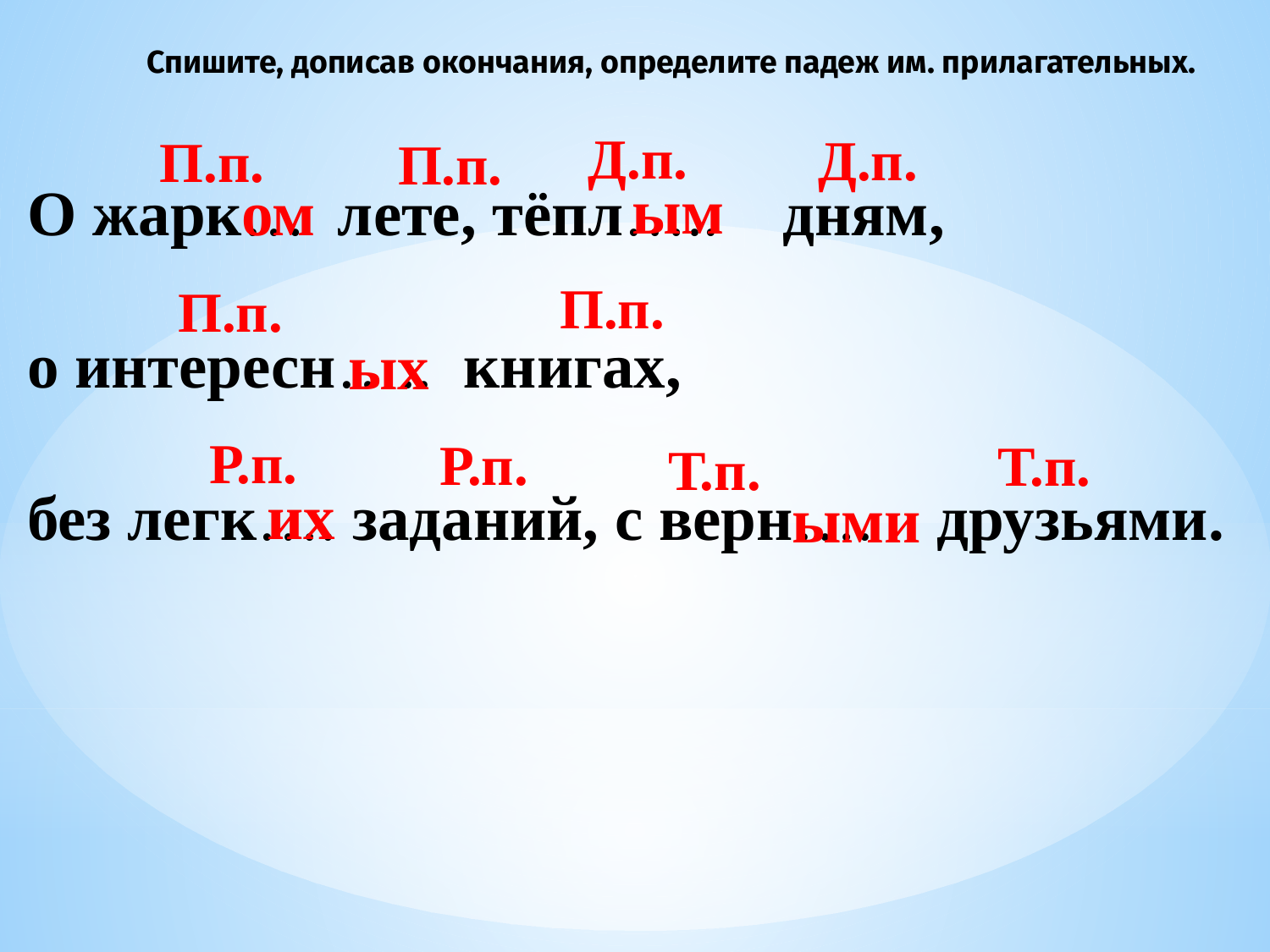

Спишите, дописав окончания, определите падеж им. прилагательных.
Д.п.
Д.п.
П.п.
П.п.
ым
О жарк…  лете, тёпл…..    дням,

о интересн…..  книгах,

без легк…. заданий, с верн….    друзьями.
ом
П.п.
П.п.
ых
Р.п.
Р.п.
Т.п.
Т.п.
их
ыми